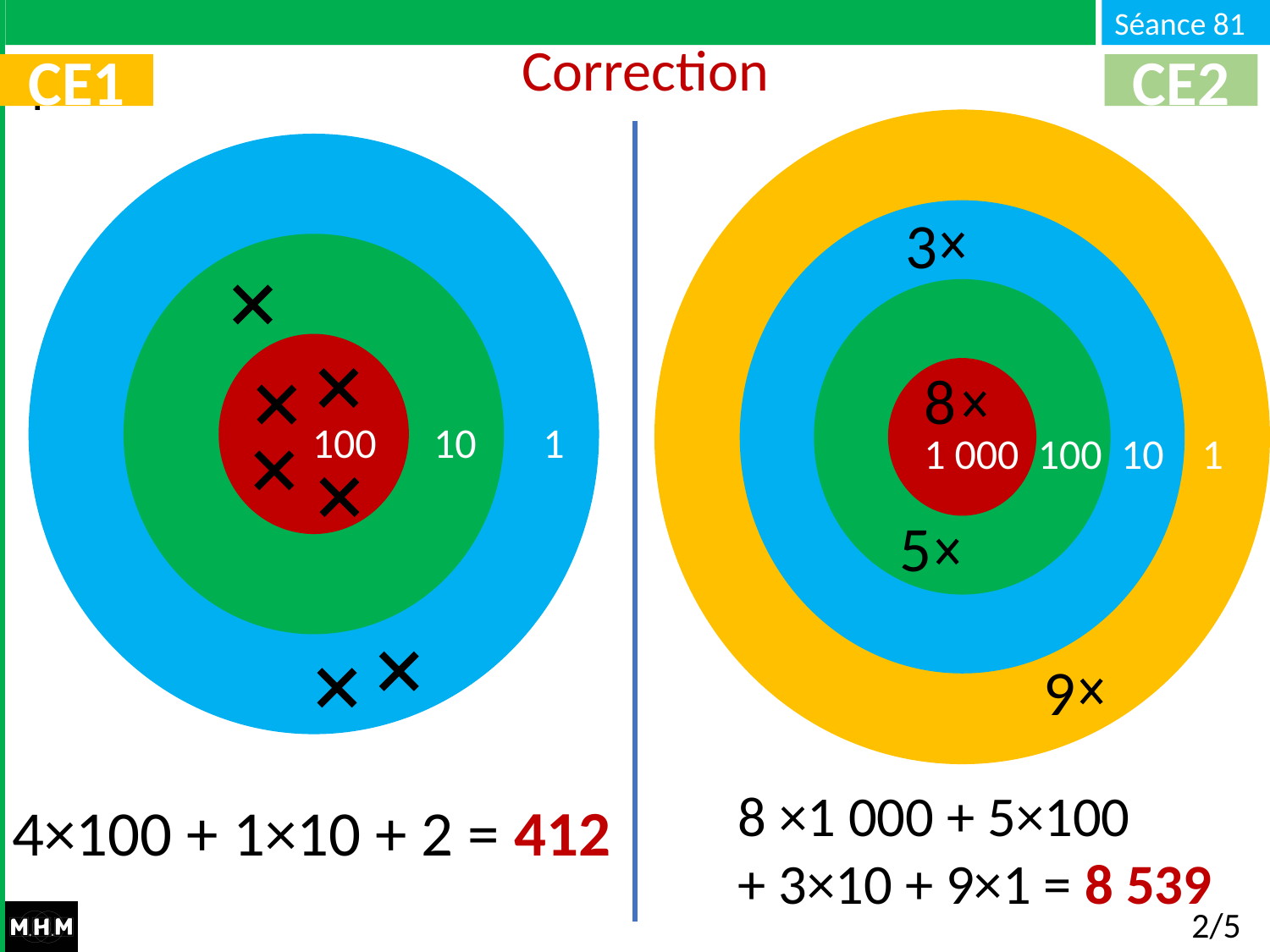

# Correction
CE1
CE2

3

8

100      10       1
1 000  100  10    1

5

9

8 ×1 000 + 5×100
+ 3×10 + 9×1 = 8 539
4×100 + 1×10 + 2 = 412
2/5